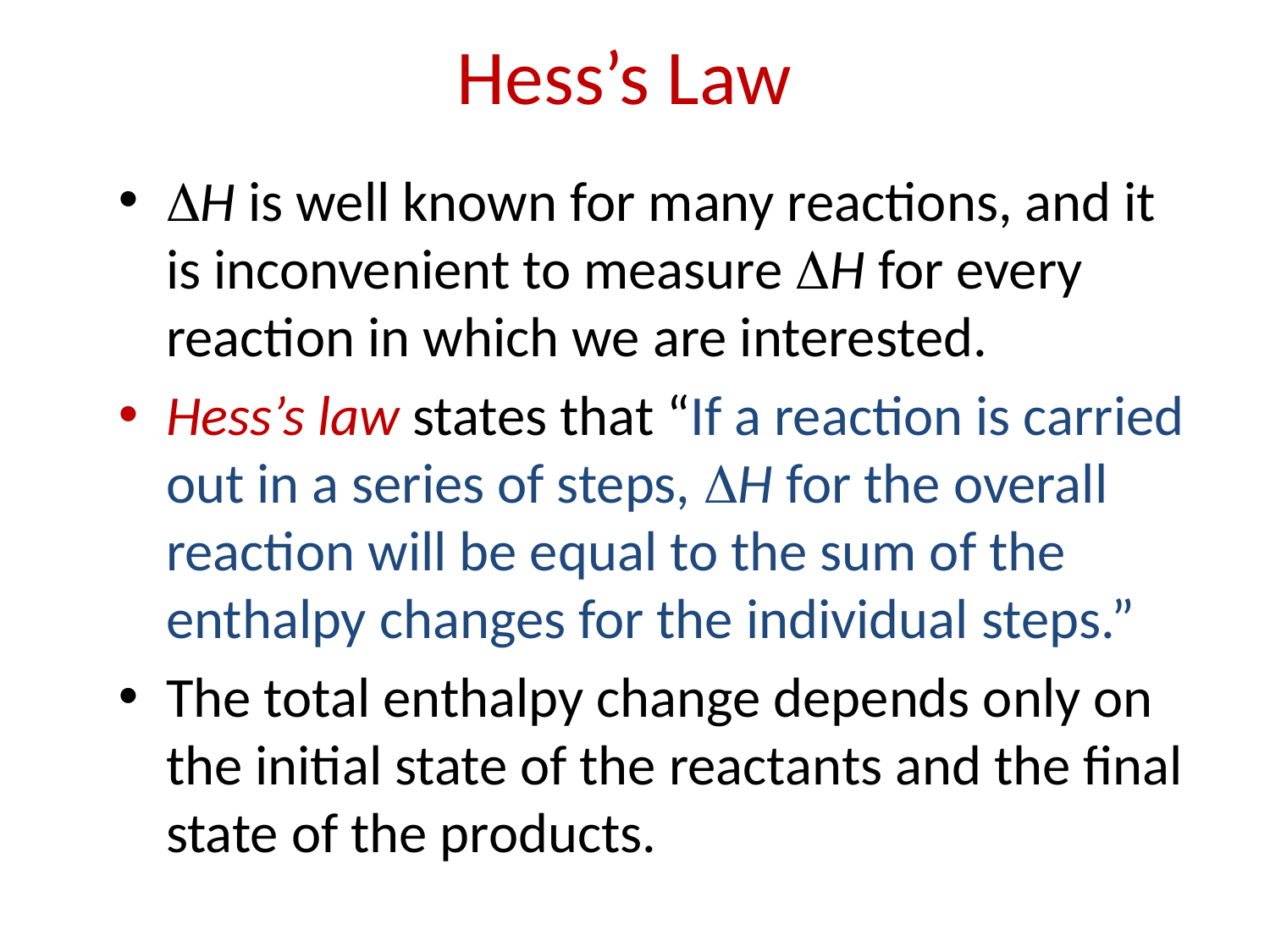

Hess’s Law
ΔH is well known for many reactions, and it is inconvenient to measure ΔH for every reaction in which we are interested.
Hess’s law states that “If a reaction is carried out in a series of steps, ΔH for the overall reaction will be equal to the sum of the enthalpy changes for the individual steps.”
The total enthalpy change depends only on the initial state of the reactants and the final state of the products.